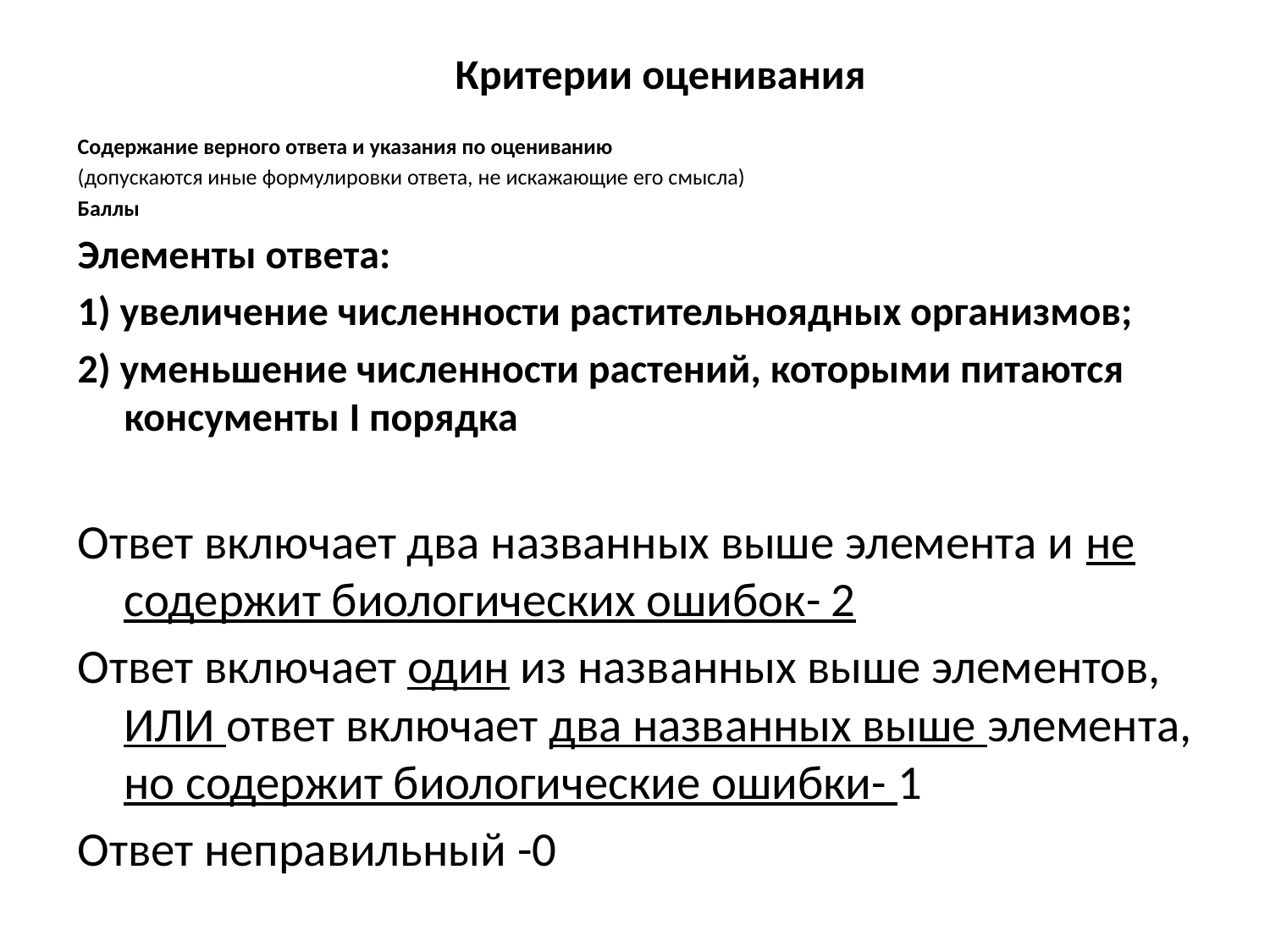

# Критерии оценивания
Содержание верного ответа и указания по оцениванию
(допускаются иные формулировки ответа, не искажающие его смысла)
Баллы
Элементы ответа:
1) увеличение численности растительноядных организмов;
2) уменьшение численности растений, которыми питаются консументы I порядка

Ответ включает два названных выше элемента и не содержит биологических ошибок- 2
Ответ включает один из названных выше элементов, ИЛИ ответ включает два названных выше элемента, но содержит биологические ошибки- 1
Ответ неправильный -0